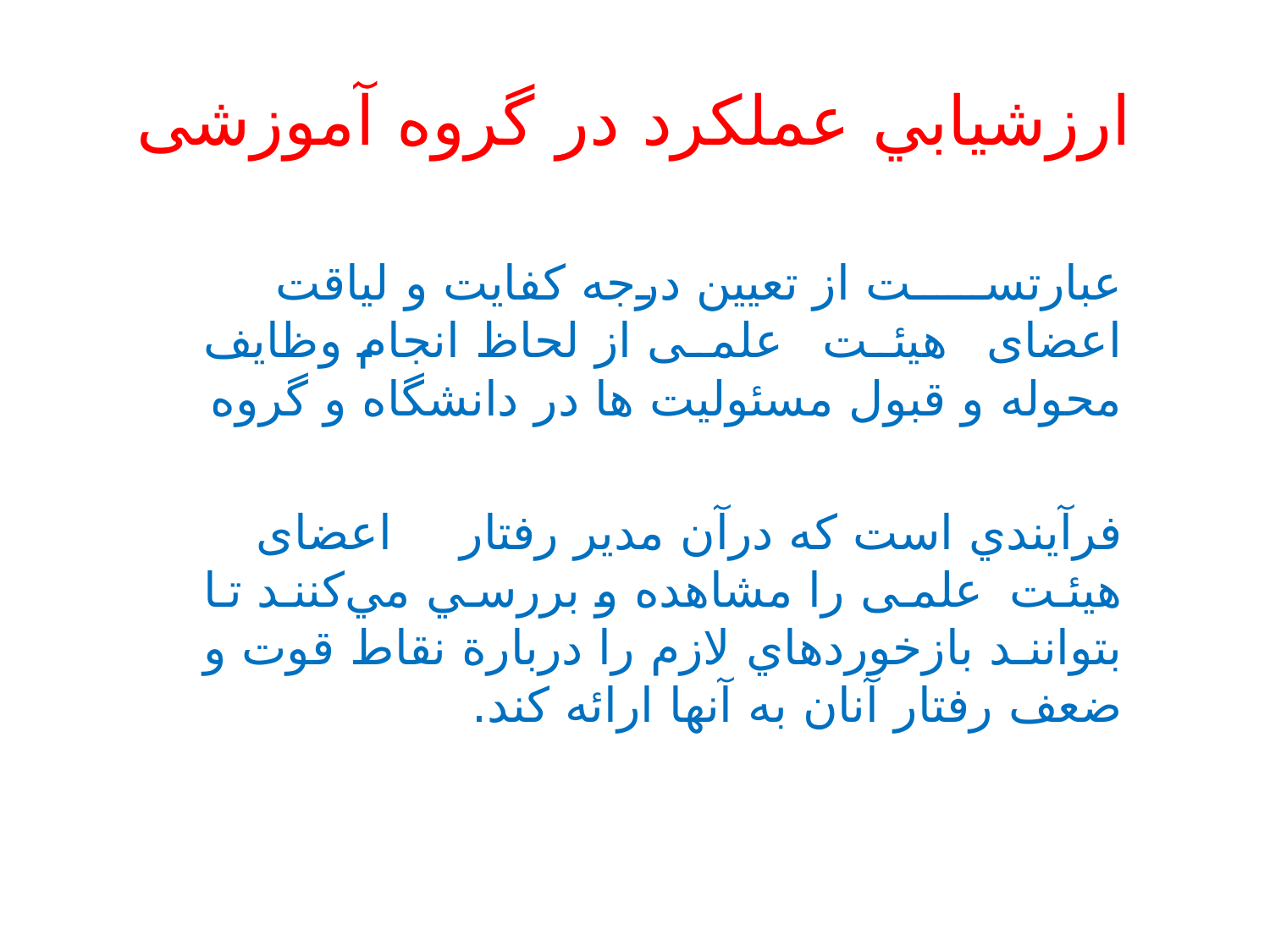

ارزشيابي عملكرد در گروه آموزشی
عبارتست‌ از تعيين‌ درجه‌ كفايت‌ و لياقت‌ اعضای هیئت علمی از لحاظ‌ انجام‌ وظايف‌ محوله‌ و قبول‌ مسئوليت ها در دانشگاه و گروه‌

فرآيندي‌ است‌ كه‌ درآن‌ مدير‌ رفتار اعضای هیئت علمی را مشاهده‌ و بررسي‌ مي‌كنند تا بتوانند بازخوردهاي‌ لازم‌ را دربارة‌ نقاط‌ قوت‌ و ضعف‌ رفتار آنان به‌ آنها ارائه‌ كند.